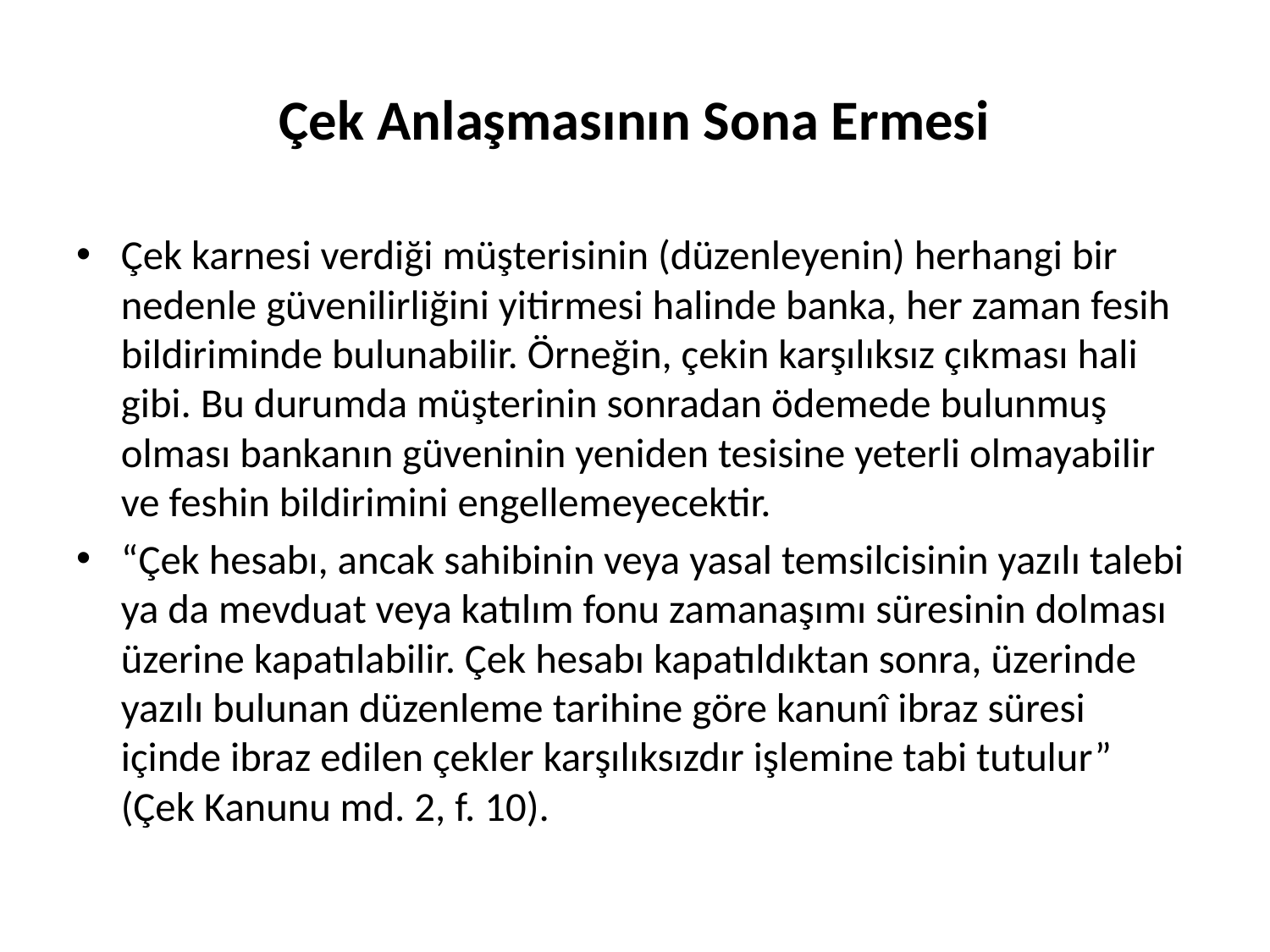

# Çek Anlaşmasının Sona Ermesi
Çek karnesi verdiği müşterisinin (düzenleyenin) herhangi bir nedenle güvenilirliğini yitirmesi halinde banka, her zaman fesih bildiriminde bulunabilir. Örneğin, çekin karşılıksız çıkması hali gibi. Bu durumda müşterinin sonradan ödemede bulunmuş olması bankanın güveninin yeniden tesisine yeterli olmayabilir ve feshin bildirimini engellemeyecektir.
“Çek hesabı, ancak sahibinin veya yasal temsilcisinin yazılı talebi ya da mevduat veya katılım fonu zamanaşımı süresinin dolması üzerine kapatılabilir. Çek hesabı kapatıldıktan sonra, üzerinde yazılı bulunan düzenleme tarihine göre kanunî ibraz süresi içinde ibraz edilen çekler karşılıksızdır işlemine tabi tutulur” (Çek Kanunu md. 2, f. 10).